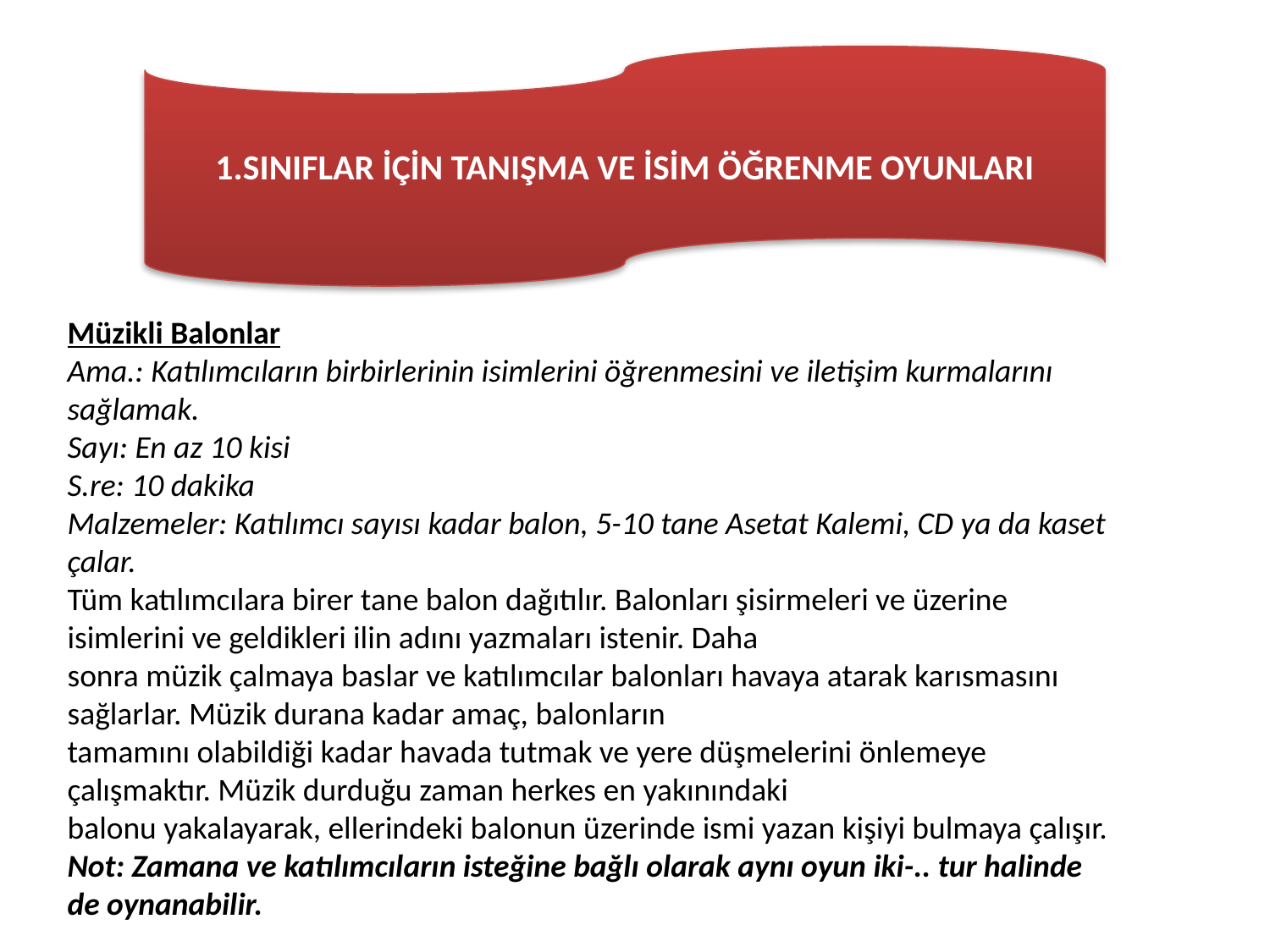

1.SINIFLAR İÇİN TANIŞMA VE İSİM ÖĞRENME OYUNLARI
Müzikli Balonlar
Ama.: Katılımcıların birbirlerinin isimlerini öğrenmesini ve iletişim kurmalarını sağlamak.
Sayı: En az 10 kisi
S.re: 10 dakika
Malzemeler: Katılımcı sayısı kadar balon, 5-10 tane Asetat Kalemi, CD ya da kaset çalar.
Tüm katılımcılara birer tane balon dağıtılır. Balonları şisirmeleri ve üzerine isimlerini ve geldikleri ilin adını yazmaları istenir. Daha
sonra müzik çalmaya baslar ve katılımcılar balonları havaya atarak karısmasını sağlarlar. Müzik durana kadar amaç, balonların
tamamını olabildiği kadar havada tutmak ve yere düşmelerini önlemeye çalışmaktır. Müzik durduğu zaman herkes en yakınındaki
balonu yakalayarak, ellerindeki balonun üzerinde ismi yazan kişiyi bulmaya çalışır.
Not: Zamana ve katılımcıların isteğine bağlı olarak aynı oyun iki-.. tur halinde de oynanabilir.